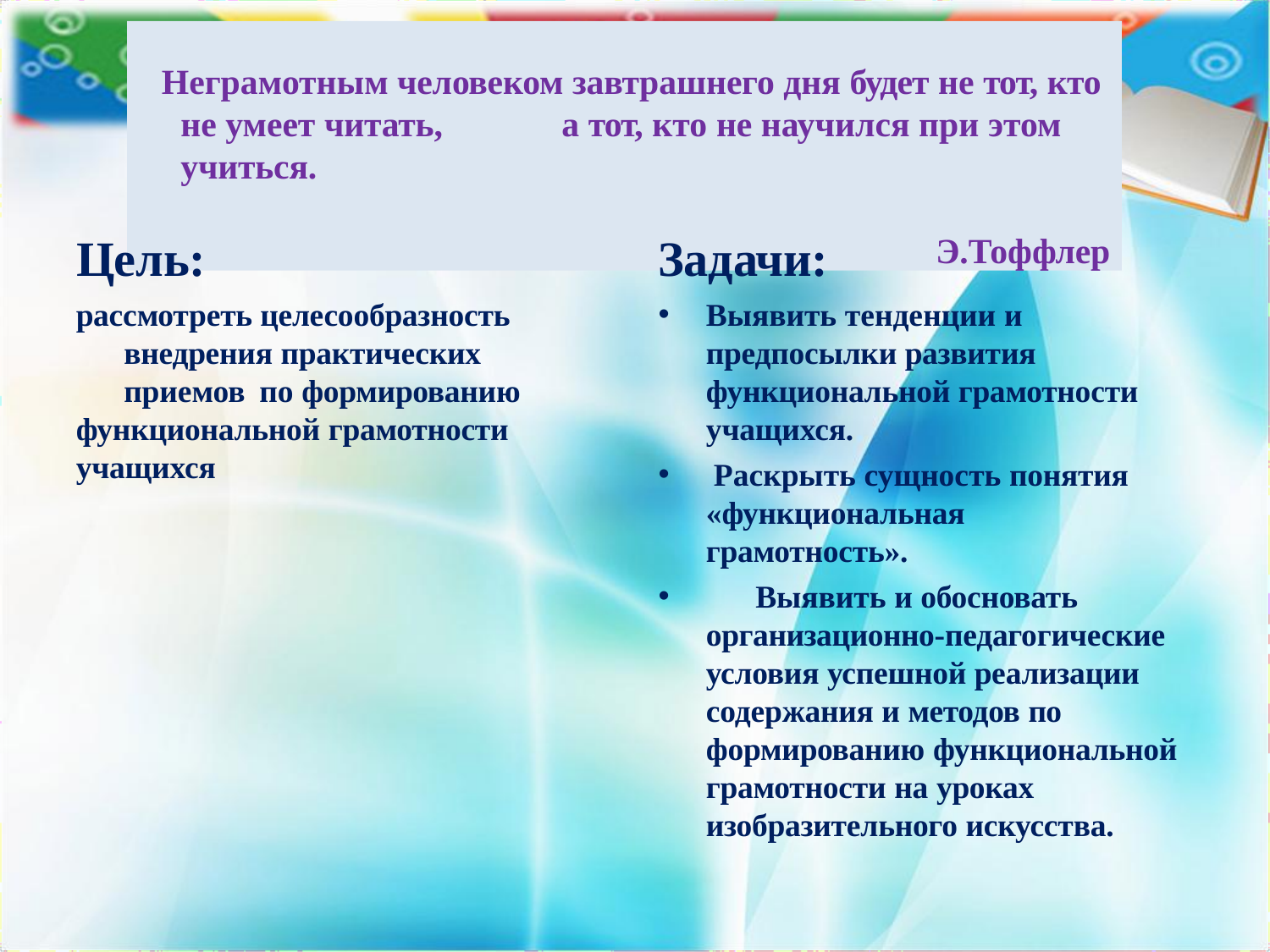

Неграмотным человеком завтрашнего дня будет не тот, кто не умеет читать,	а тот, кто не научился при этом учиться.

Э.Тоффлер
Цель:
рассмотреть целесообразность внедрения практических приемов по формированию
функциональной грамотности
учащихся
Задачи:
Выявить тенденции и предпосылки развития функциональной грамотности учащихся.
Раскрыть сущность понятия
«функциональная грамотность».
	Выявить и обосновать организационно-педагогические условия успешной реализации содержания и методов по формированию функциональной грамотности на уроках
изобразительного искусства.